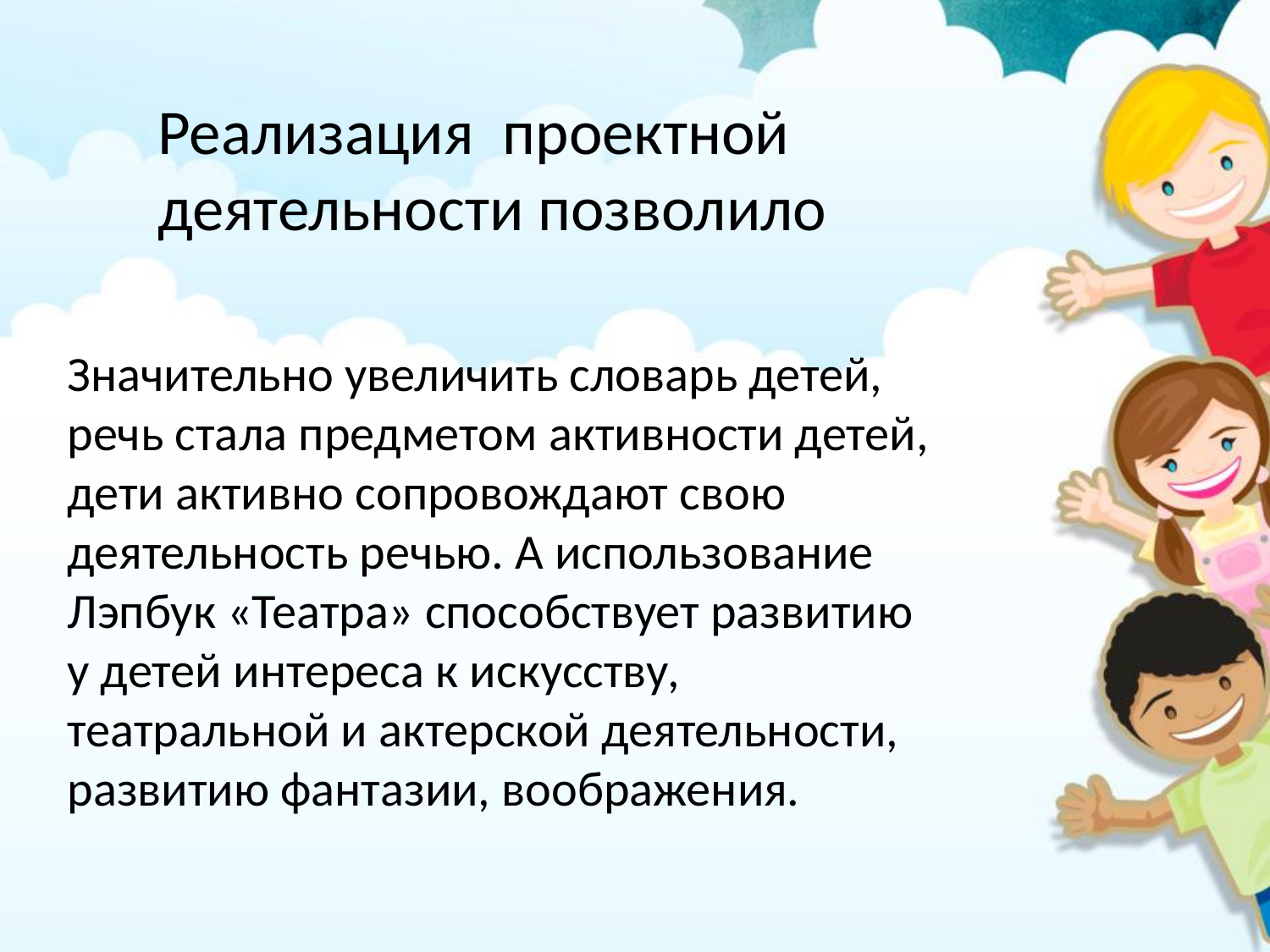

Реализация  проектной деятельности позволило
Значительно увеличить словарь детей, речь стала предметом активности детей, дети активно сопровождают свою деятельность речью. А использование Лэпбук «Театра» способствует развитию у детей интереса к искусству, театральной и актерской деятельности, развитию фантазии, воображения.